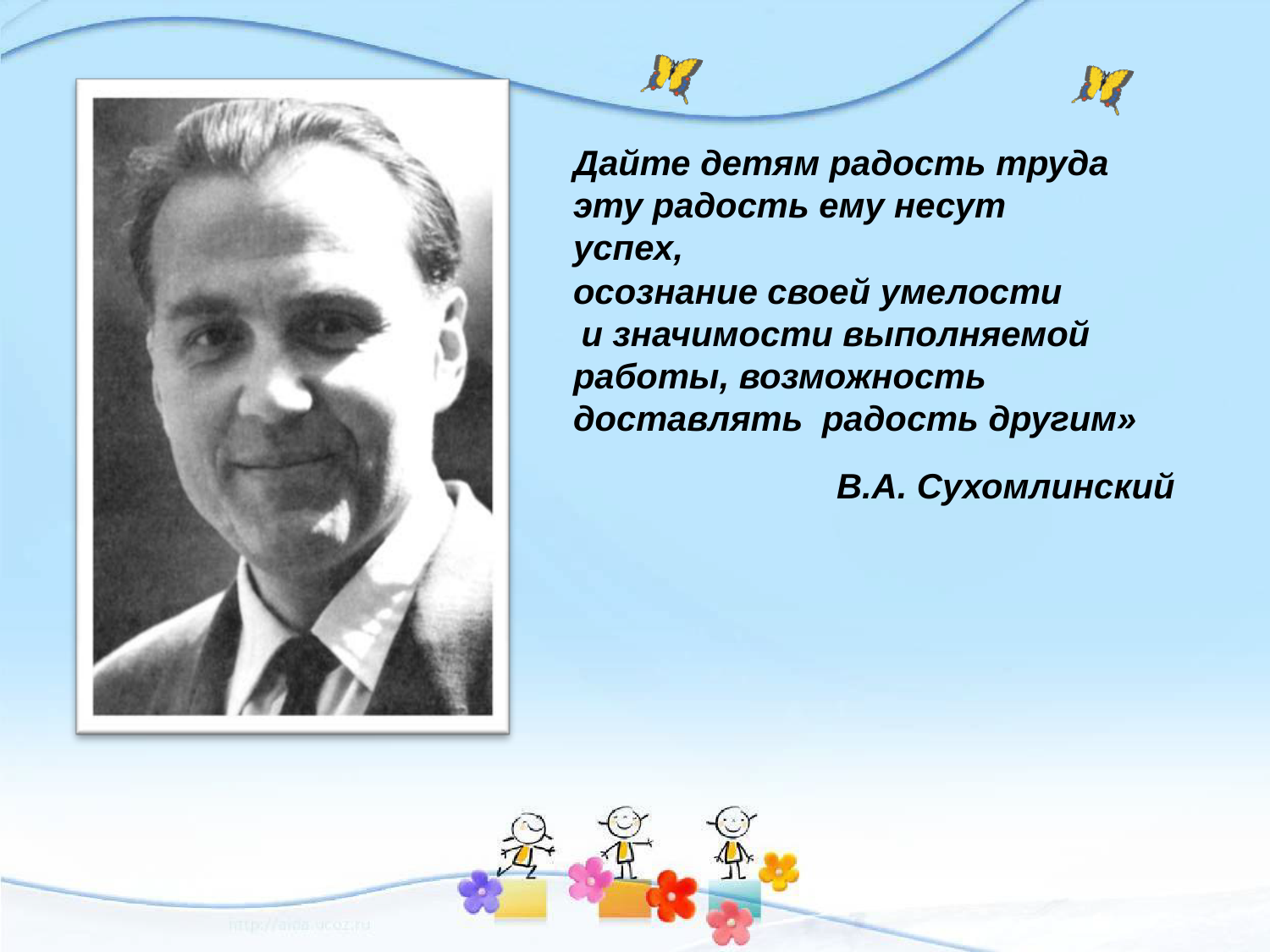

Дайте детям радость труда  эту радость ему несут успех,
осознание своей умелости
и значимости выполняемой  работы, возможность доставлять  радость другим»

В.А. Сухомлинский